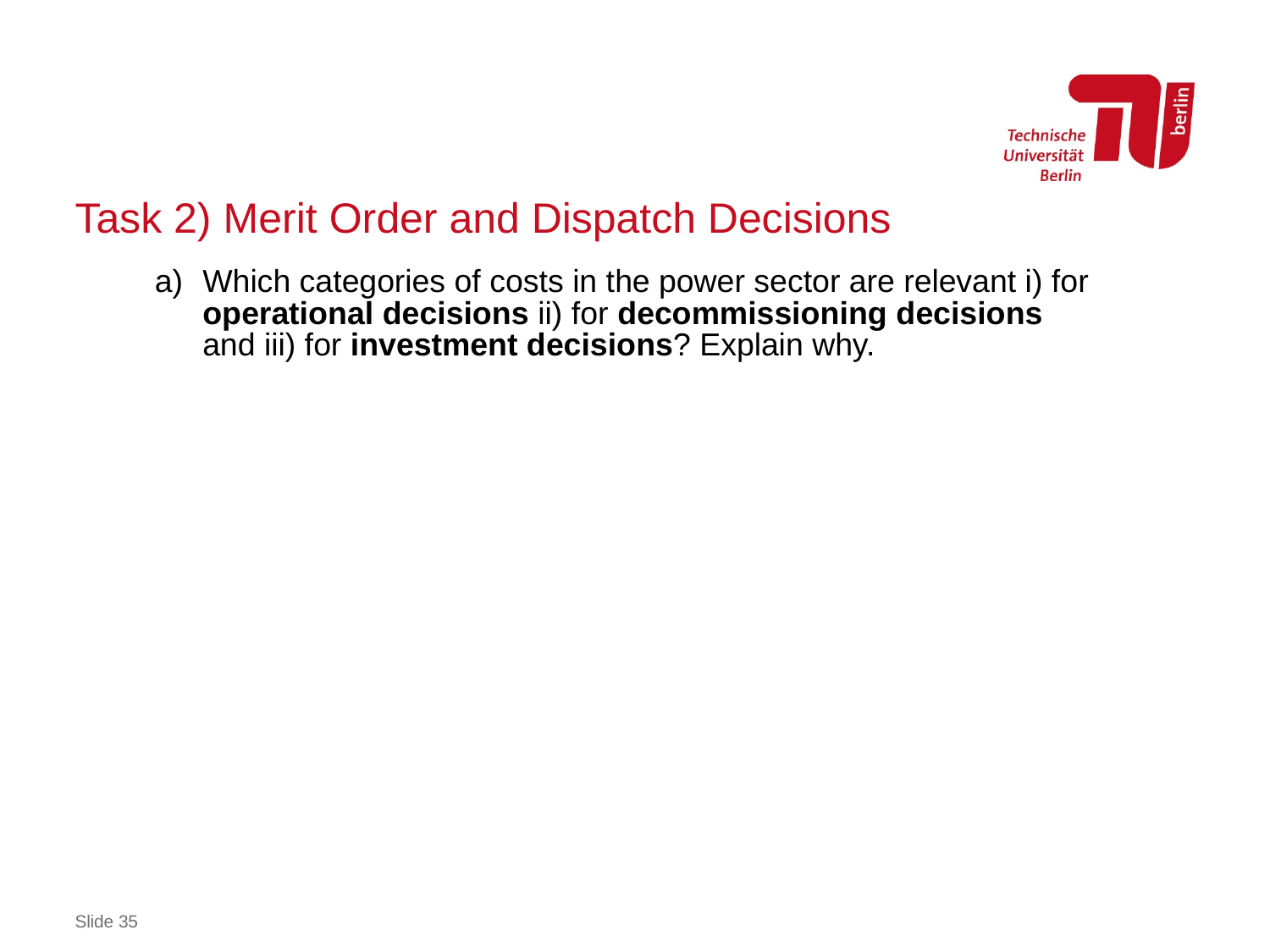

# Task 2) Merit Order and Dispatch Decisions
Which categories of costs in the power sector are relevant i) for operational decisions ii) for decommissioning decisions and iii) for investment decisions? Explain why.

Slide 35